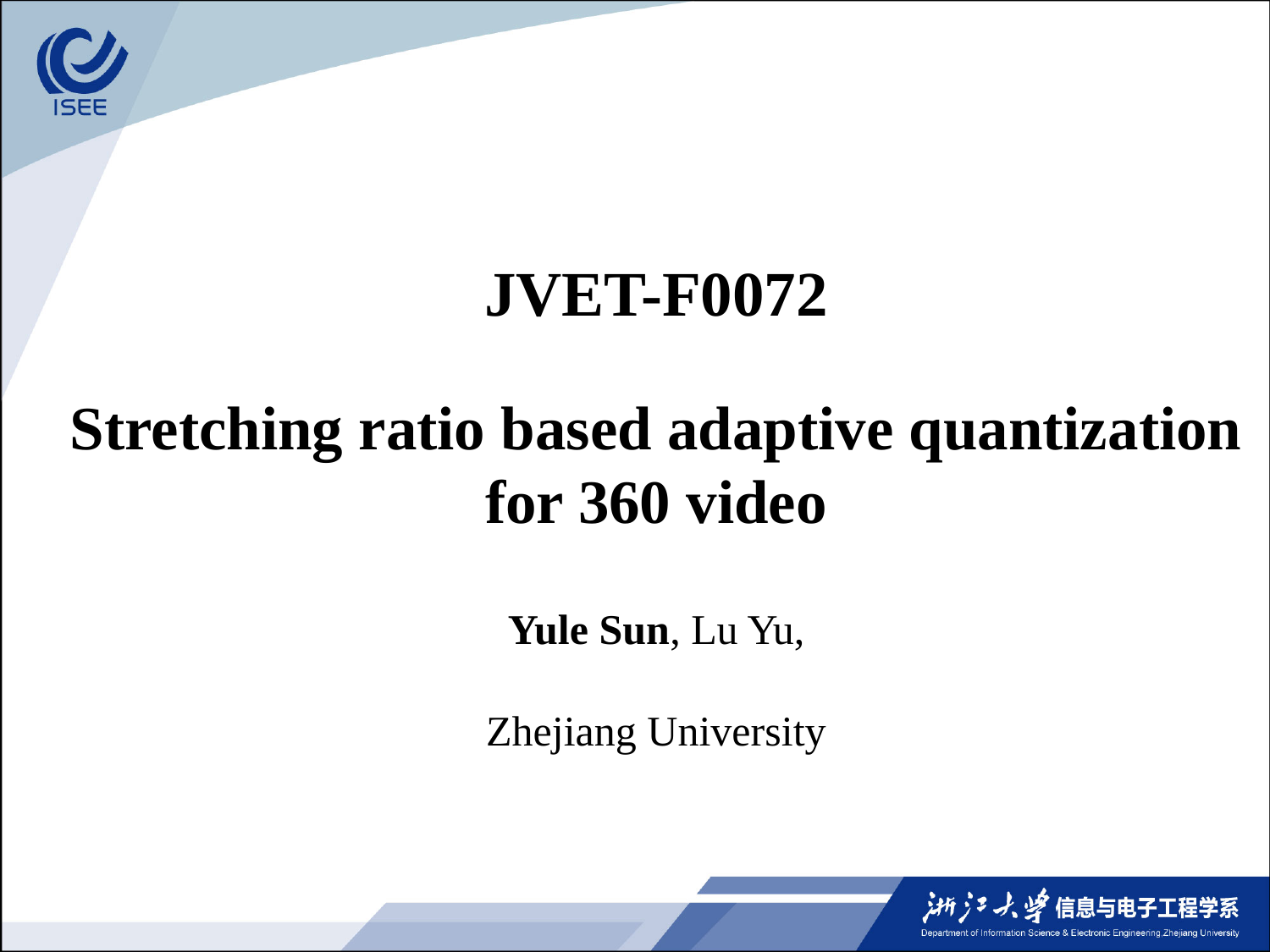

JVET-F0072

Stretching ratio based adaptive quantization for 360 video

Yule Sun, Lu Yu,

Zhejiang University